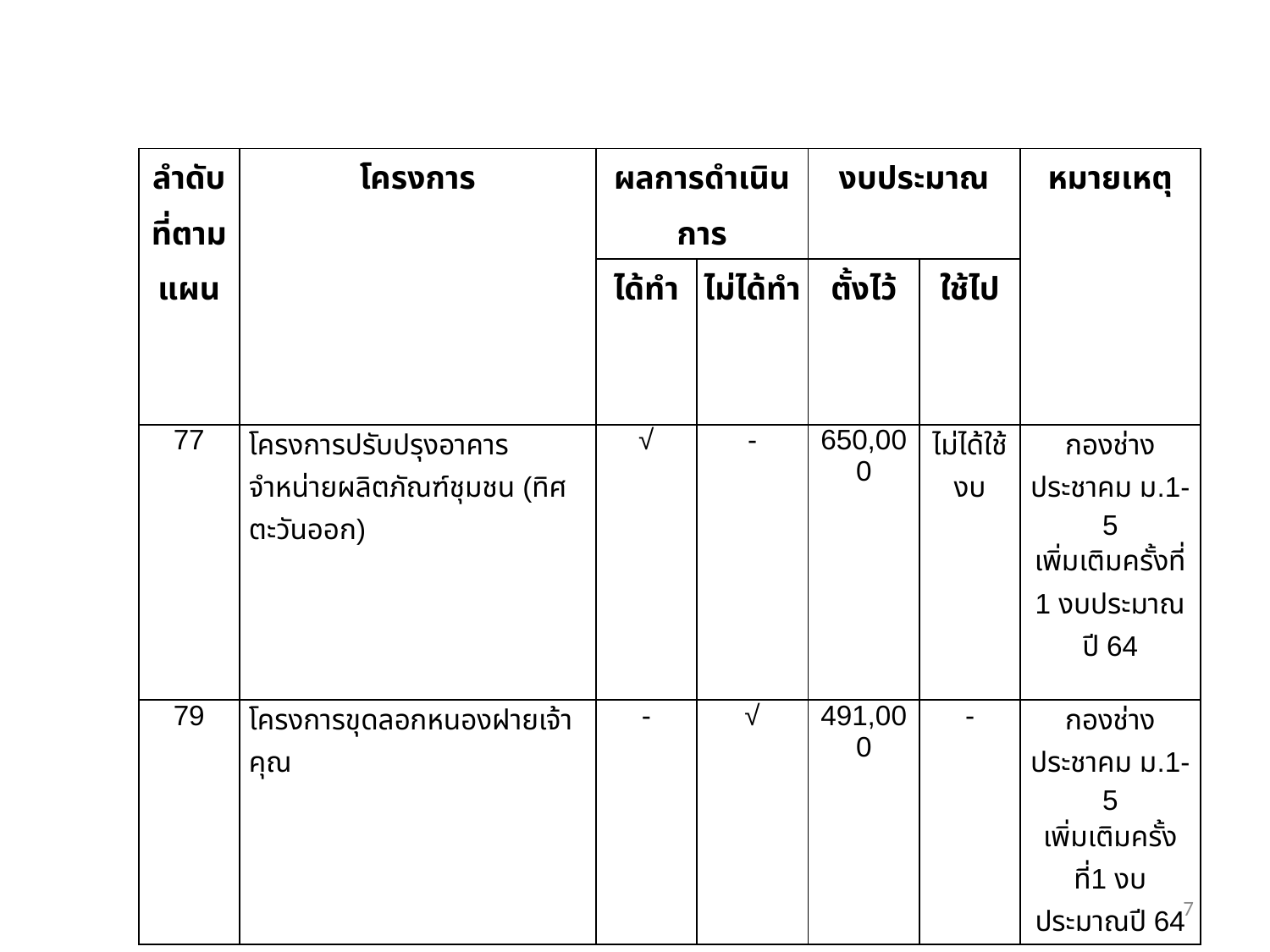

| ลำดับที่ตามแผน | โครงการ | ผลการดำเนินการ |  | งบประมาณ |  | หมายเหตุ |
| --- | --- | --- | --- | --- | --- | --- |
|  |  | ได้ทำ | ไม่ได้ทำ | ตั้งไว้ | ใช้ไป |  |
| 77 | โครงการปรับปรุงอาคารจำหน่ายผลิตภัณฑ์ชุมชน (ทิศตะวันออก) | √ | - | 650,000 | ไม่ได้ใช้งบ | กองช่างประชาคม ม.1-5 เพิ่มเติมครั้งที่ 1 งบประมาณปี 64 |
| 79 | โครงการขุดลอกหนองฝายเจ้าคุณ | - | √ | 491,000 | - | กองช่างประชาคม ม.1-5 เพิ่มเติมครั้งที่1 งบประมาณปี 64 |
7